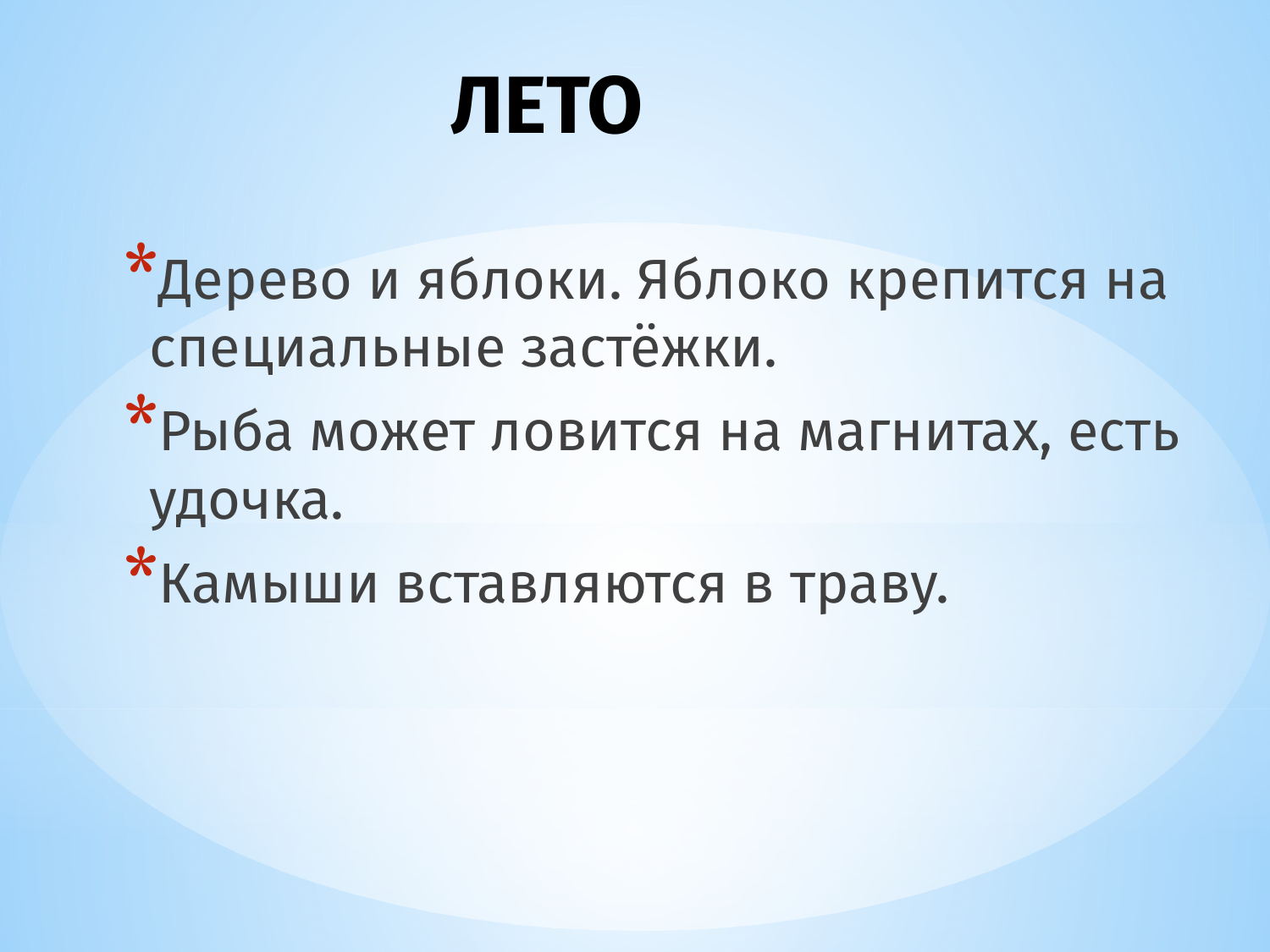

# ЛЕТО
Дерево и яблоки. Яблоко крепится на специальные застёжки.
Рыба может ловится на магнитах, есть удочка.
Камыши вставляются в траву.